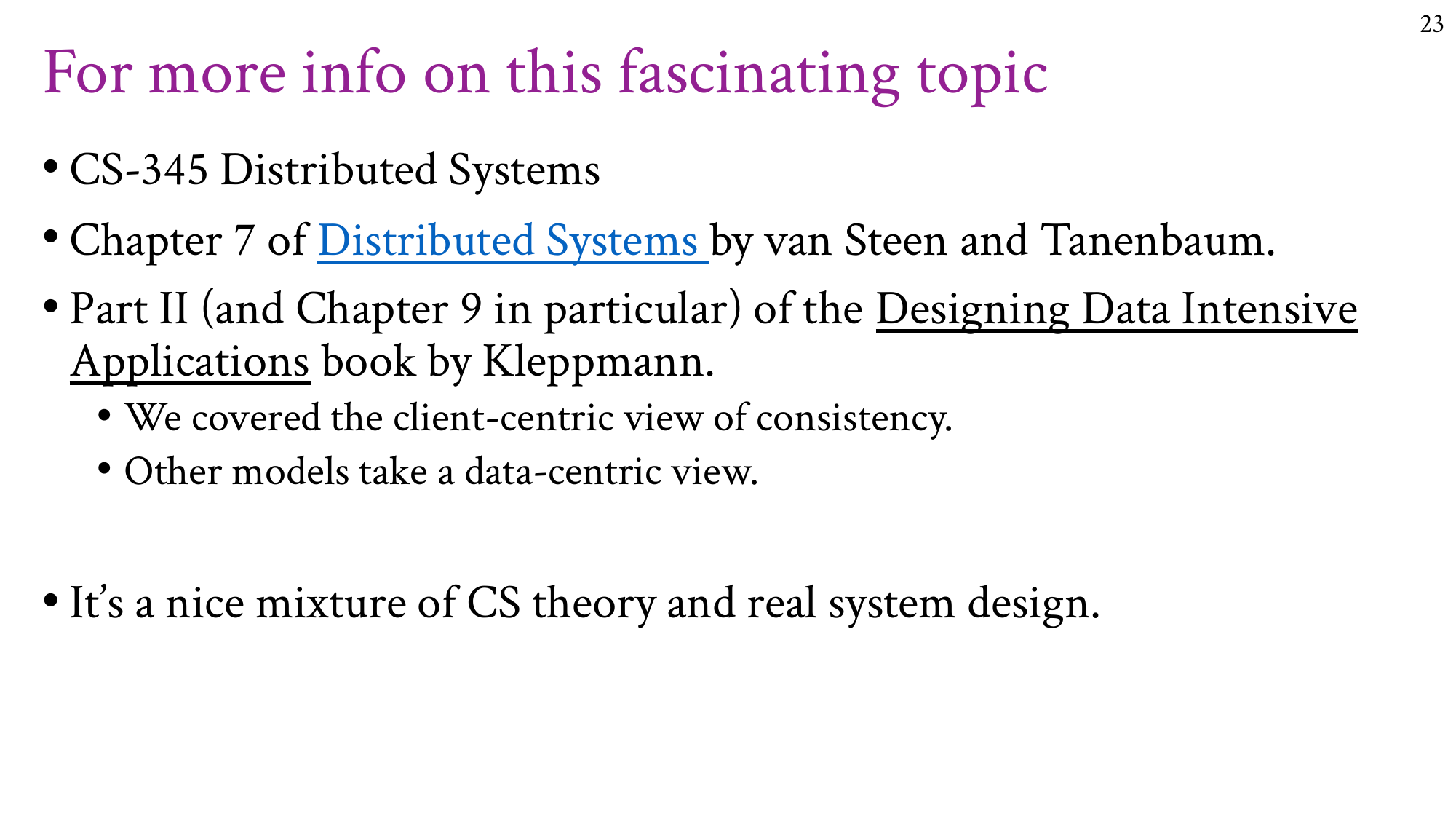

# For more info on this fascinating topic
CS-345 Distributed Systems
Chapter 7 of Distributed Systems by van Steen and Tanenbaum.
Part II (and Chapter 9 in particular) of the Designing Data Intensive Applications book by Kleppmann.
We covered the client-centric view of consistency.
Other models take a data-centric view.

It’s a nice mixture of CS theory and real system design.